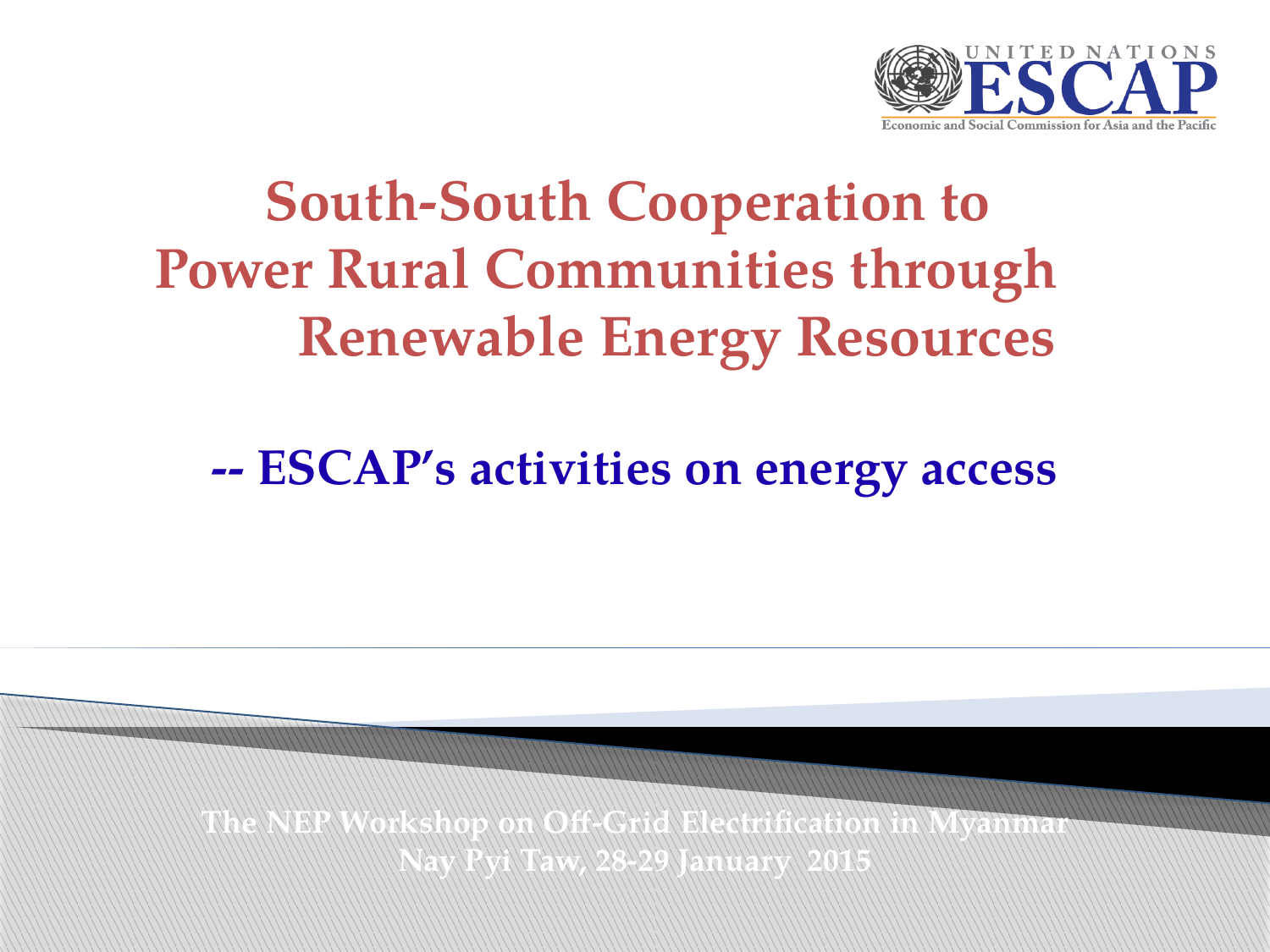

South-South Cooperation to
Power Rural Communities through
      Renewable Energy Resources

-- ESCAP’s activities on energy access
The NEP Workshop on Off-Grid Electrification in Myanmar
Nay Pyi Taw, 28-29 January  2015